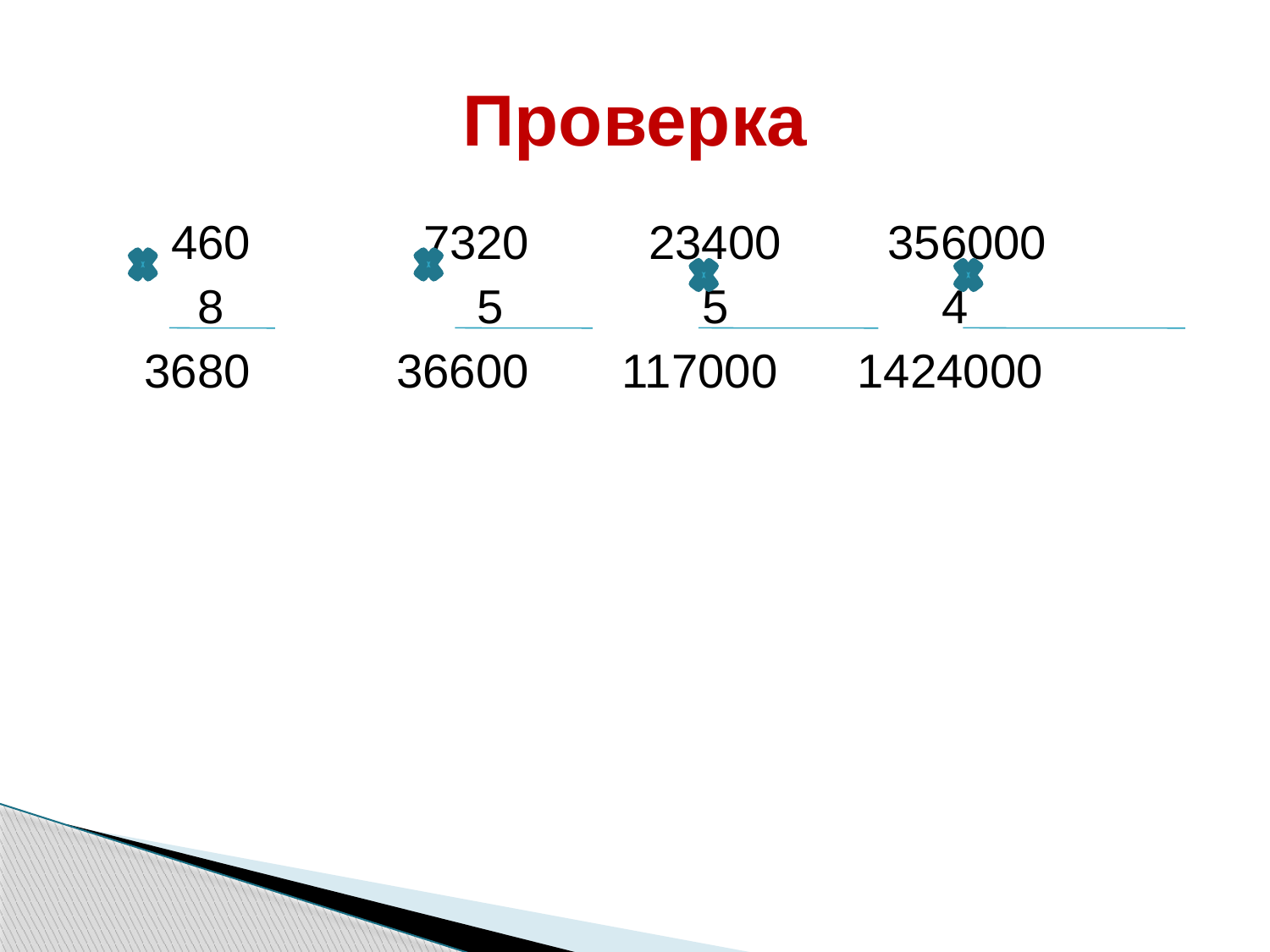

# Проверка
      460             7320         23400        356000
        8                   5               5                4
    3680           36600       117000      1424000